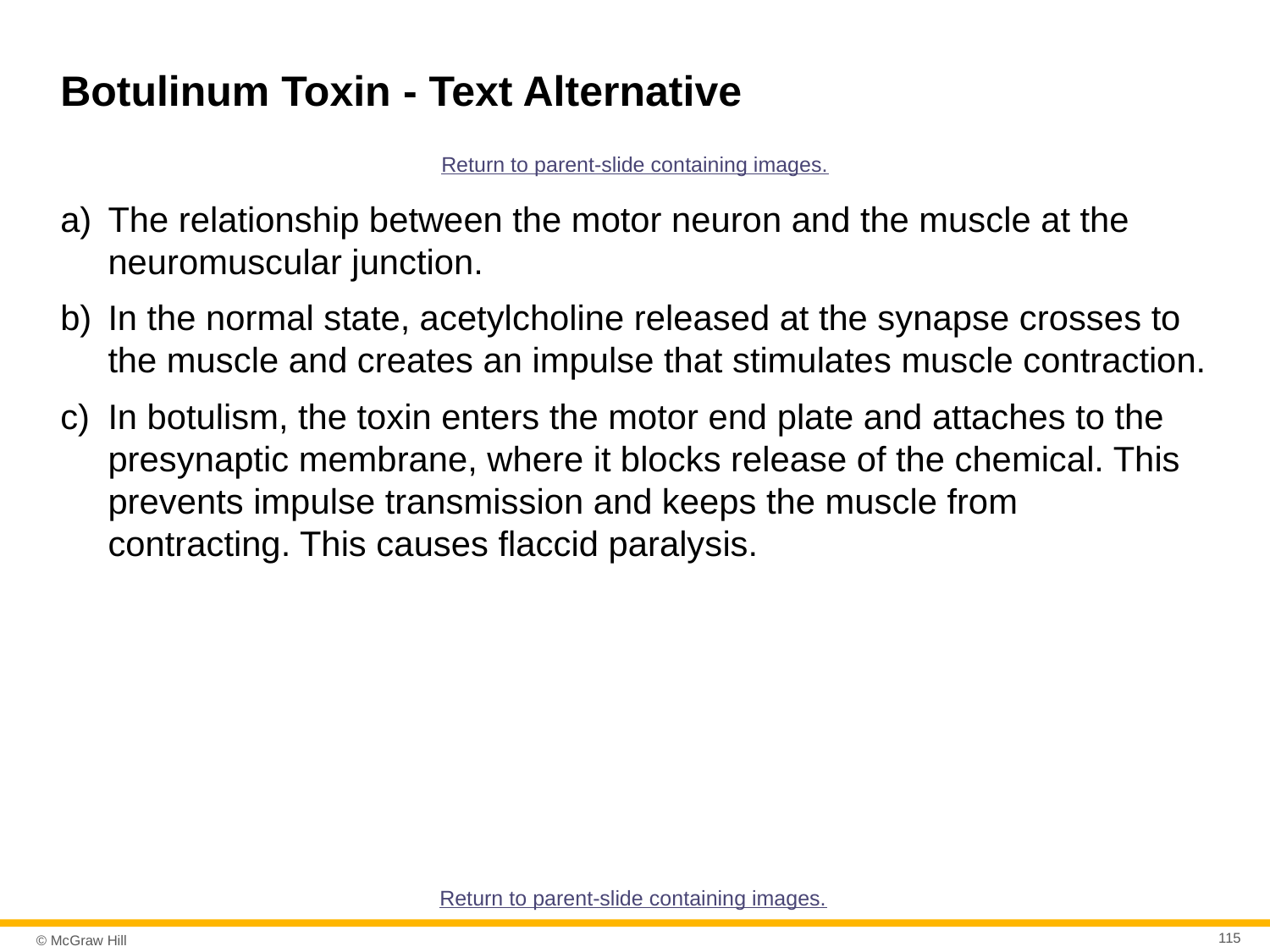

# Botulinum Toxin - Text Alternative
Return to parent-slide containing images.
The relationship between the motor neuron and the muscle at the neuromuscular junction.
In the normal state, acetylcholine released at the synapse crosses to the muscle and creates an impulse that stimulates muscle contraction.
In botulism, the toxin enters the motor end plate and attaches to the presynaptic membrane, where it blocks release of the chemical. This prevents impulse transmission and keeps the muscle from contracting. This causes flaccid paralysis.
Return to parent-slide containing images.